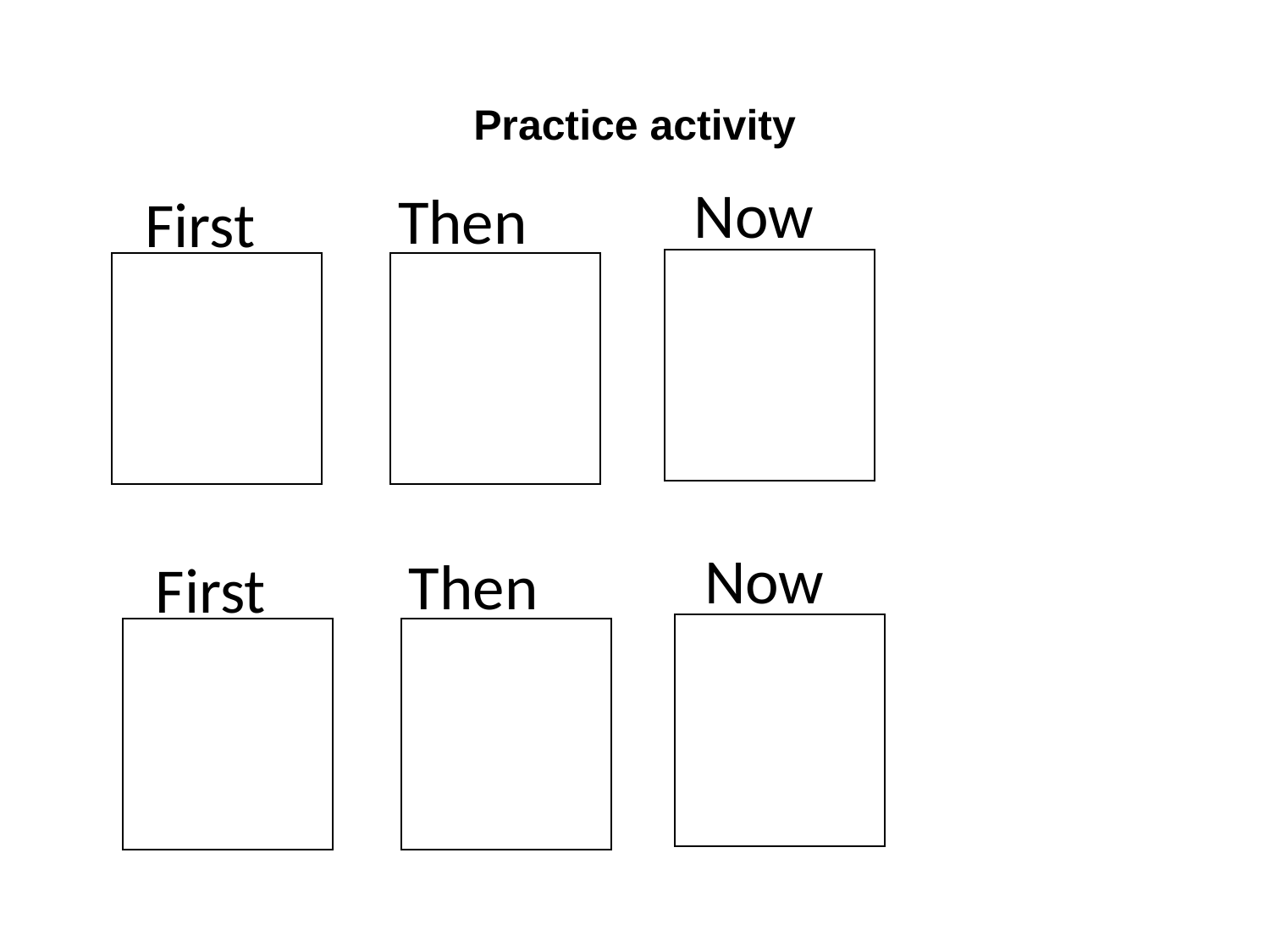

Practice activity
Now
Then
First

Now
Then
First